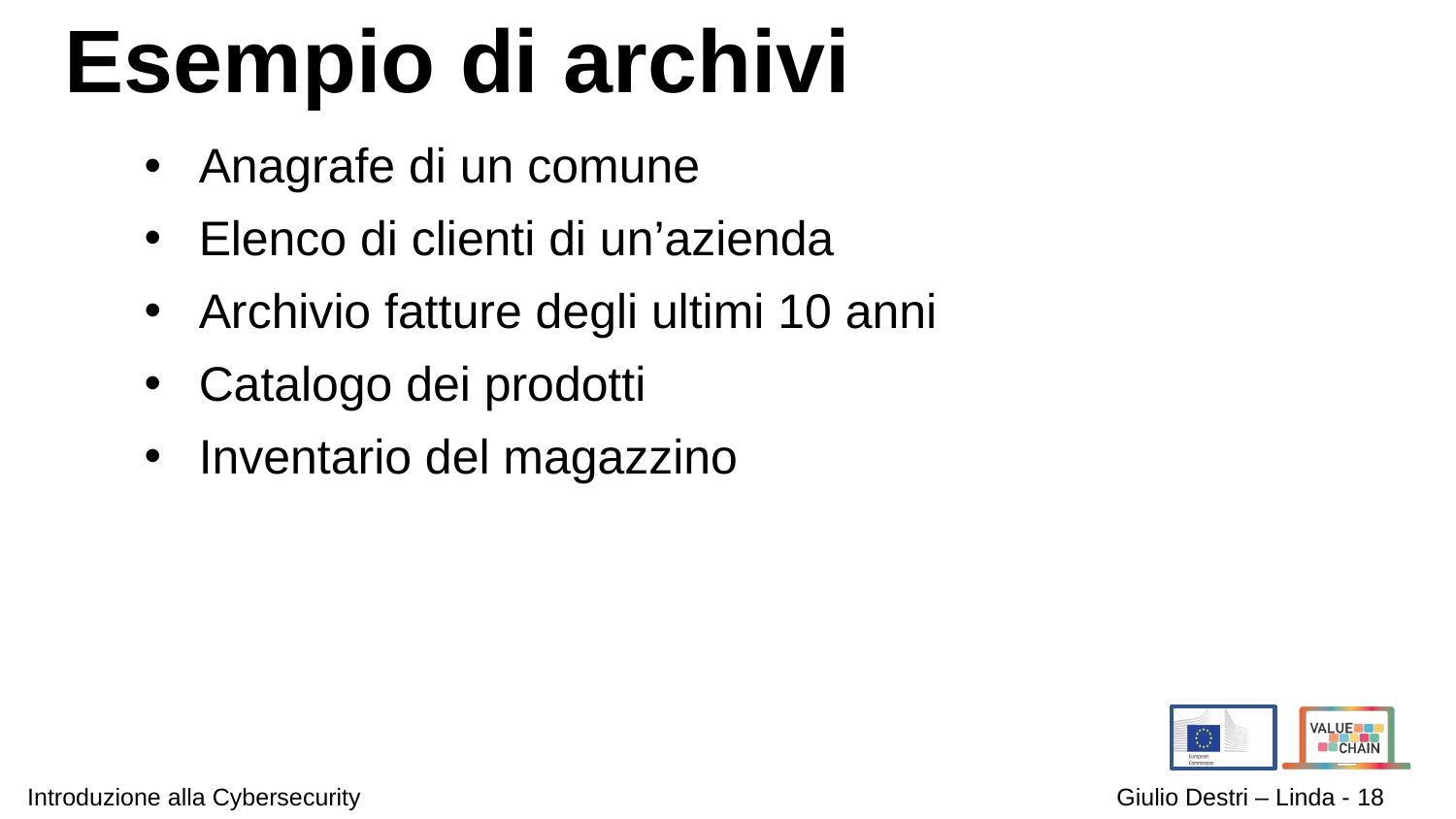

# Esempio di archivi
Anagrafe di un comune
Elenco di clienti di un’azienda
Archivio fatture degli ultimi 10 anni
Catalogo dei prodotti
Inventario del magazzino